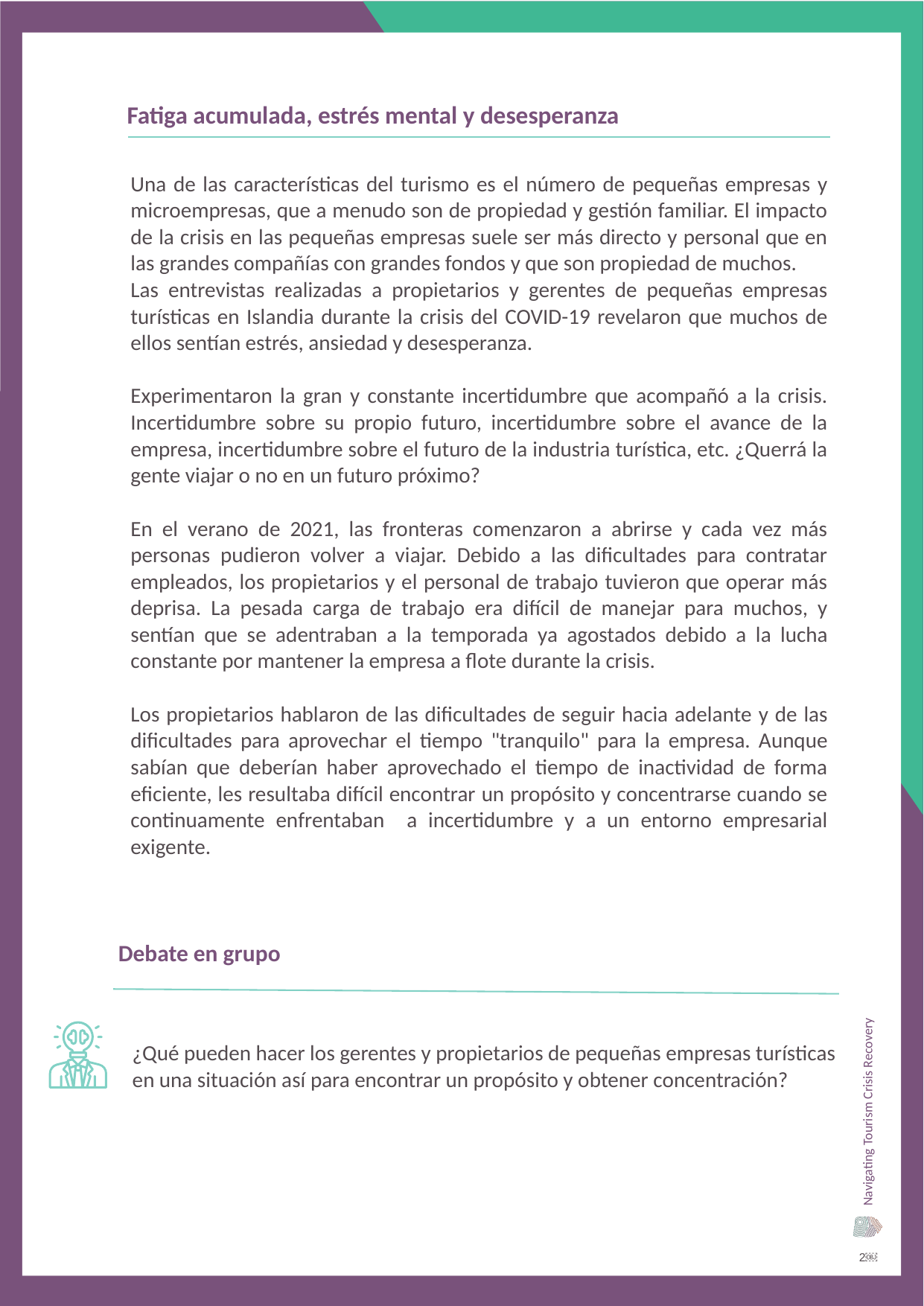

Fatiga acumulada, estrés mental y desesperanza
Una de las características del turismo es el número de pequeñas empresas y microempresas, que a menudo son de propiedad y gestión familiar. El impacto de la crisis en las pequeñas empresas suele ser más directo y personal que en las grandes compañías con grandes fondos y que son propiedad de muchos.
Las entrevistas realizadas a propietarios y gerentes de pequeñas empresas turísticas en Islandia durante la crisis del COVID-19 revelaron que muchos de ellos sentían estrés, ansiedad y desesperanza.

Experimentaron la gran y constante incertidumbre que acompañó a la crisis. Incertidumbre sobre su propio futuro, incertidumbre sobre el avance de la empresa, incertidumbre sobre el futuro de la industria turística, etc. ¿Querrá la gente viajar o no en un futuro próximo?

En el verano de 2021, las fronteras comenzaron a abrirse y cada vez más personas pudieron volver a viajar. Debido a las dificultades para contratar empleados, los propietarios y el personal de trabajo tuvieron que operar más deprisa. La pesada carga de trabajo era difícil de manejar para muchos, y sentían que se adentraban a la temporada ya agostados debido a la lucha constante por mantener la empresa a flote durante la crisis.

Los propietarios hablaron de las dificultades de seguir hacia adelante y de las dificultades para aprovechar el tiempo "tranquilo" para la empresa. Aunque sabían que deberían haber aprovechado el tiempo de inactividad de forma eficiente, les resultaba difícil encontrar un propósito y concentrarse cuando se continuamente enfrentaban  a incertidumbre y a un entorno empresarial exigente.

Debate en grupo
¿Qué pueden hacer los gerentes y propietarios de pequeñas empresas turísticas en una situación así para encontrar un propósito y obtener concentración?